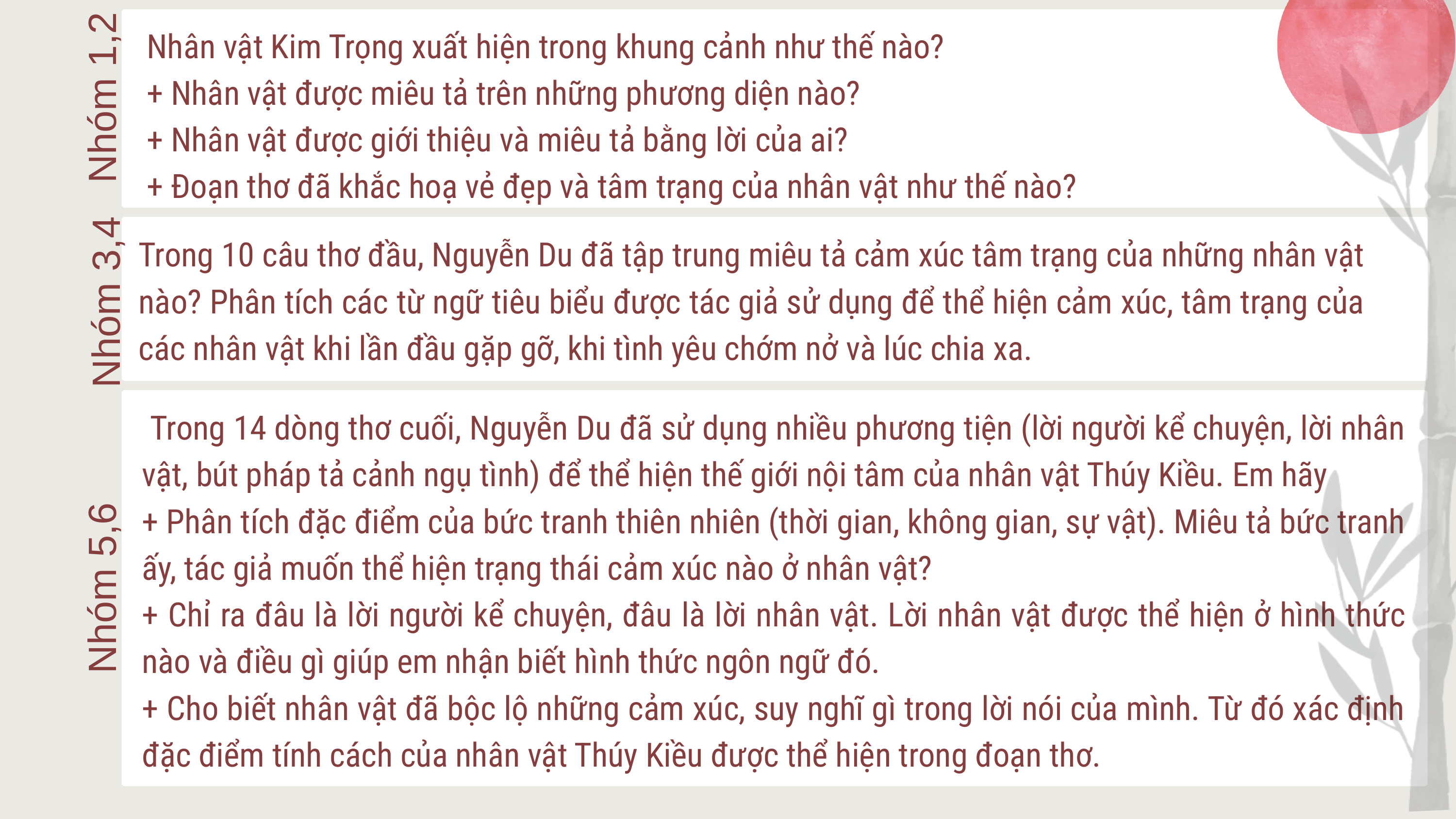

Nhân vật Kim Trọng xuất hiện trong khung cảnh như thế nào?
+ Nhân vật được miêu tả trên những phương diện nào?
+ Nhân vật được giới thiệu và miêu tả bằng lời của ai?
+ Đoạn thơ đã khắc hoạ vẻ đẹp và tâm trạng của nhân vật như thế nào?

Nhóm 1,2

Trong 10 câu thơ đầu, Nguyễn Du đã tập trung miêu tả cảm xúc tâm trạng của những nhân vật nào? Phân tích các từ ngữ tiêu biểu được tác giả sử dụng để thể hiện cảm xúc, tâm trạng của các nhân vật khi lần đầu gặp gỡ, khi tình yêu chớm nở và lúc chia xa.
Nhóm 3,4

 Trong 14 dòng thơ cuối, Nguyễn Du đã sử dụng nhiều phương tiện (lời người kể chuyện, lời nhân vật, bút pháp tả cảnh ngụ tình) để thể hiện thế giới nội tâm của nhân vật Thúy Kiều. Em hãy
+ Phân tích đặc điểm của bức tranh thiên nhiên (thời gian, không gian, sự vật). Miêu tả bức tranh ấy, tác giả muốn thể hiện trạng thái cảm xúc nào ở nhân vật?
+ Chỉ ra đâu là lời người kể chuyện, đâu là lời nhân vật. Lời nhân vật được thể hiện ở hình thức nào và điều gì giúp em nhận biết hình thức ngôn ngữ đó.
+ Cho biết nhân vật đã bộc lộ những cảm xúc, suy nghĩ gì trong lời nói của mình. Từ đó xác định đặc điểm tính cách của nhân vật Thúy Kiều được thể hiện trong đoạn thơ.

Nhóm 5,6